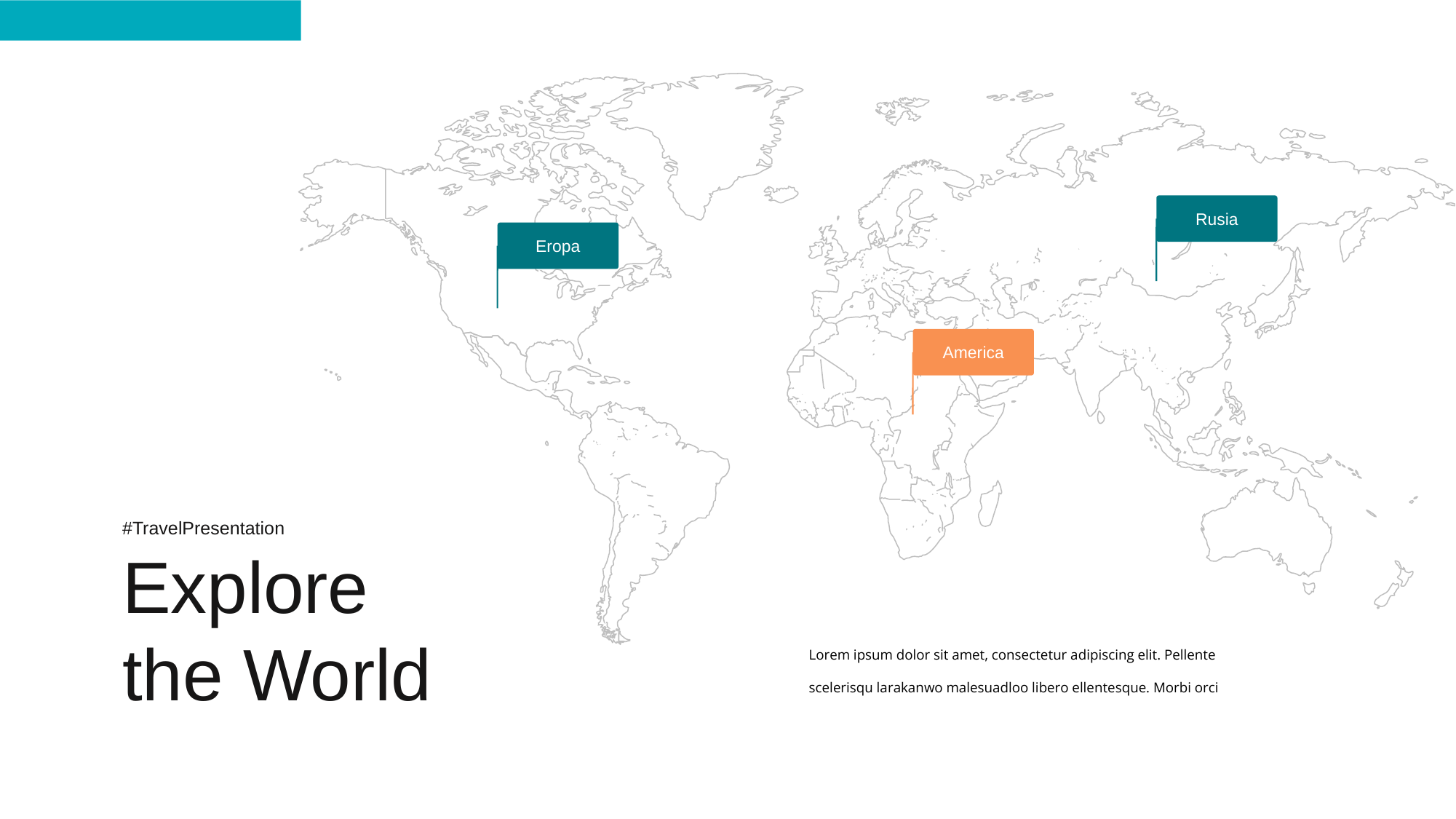

Rusia

Eropa

America
#TravelPresentation
Explore the World
Lorem ipsum dolor sit amet, consectetur adipiscing elit. Pellente scelerisqu larakanwo malesuadloo libero ellentesque. Morbi orci